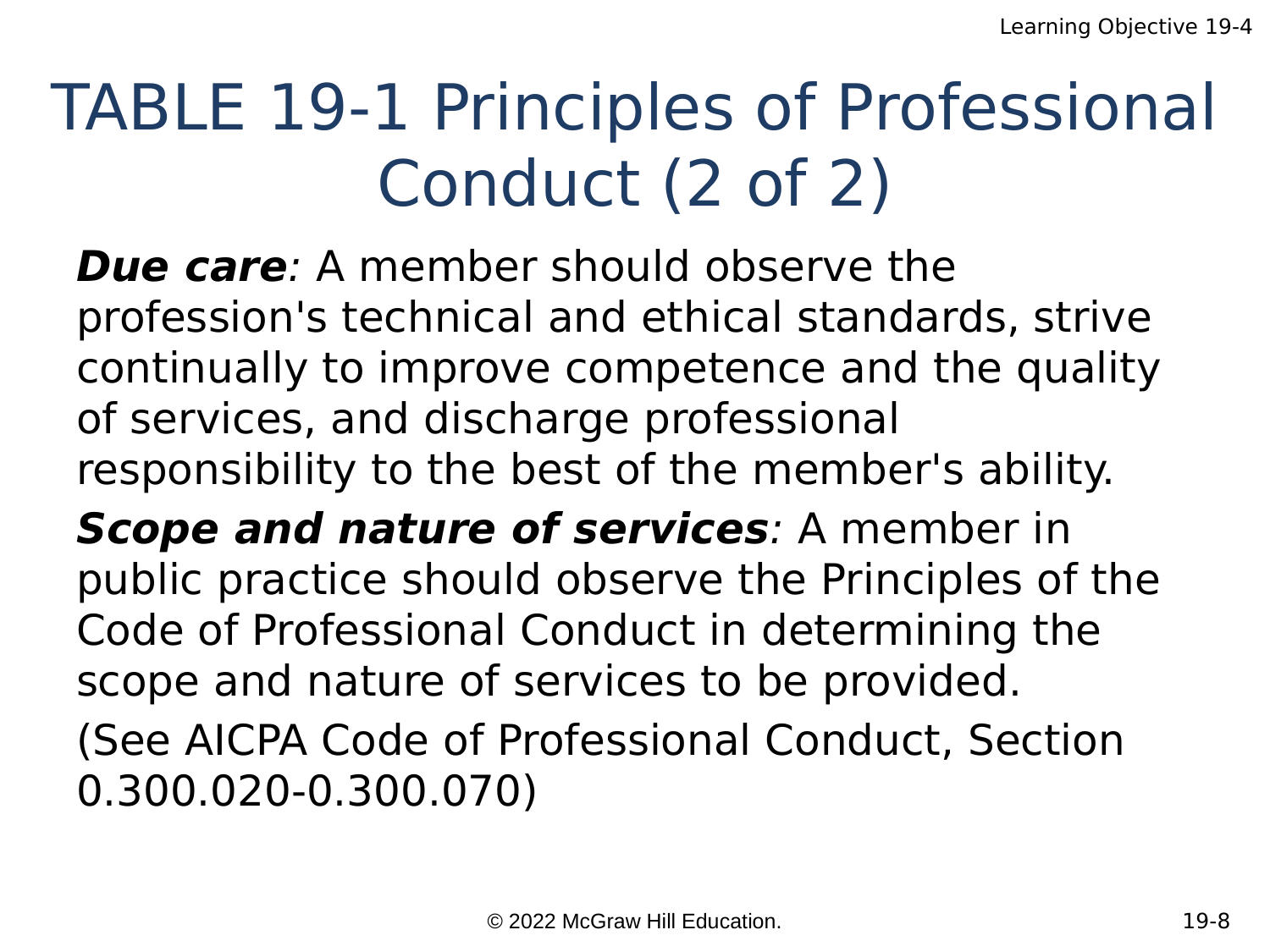

Learning Objective 19-4
# TABLE 19-1 Principles of Professional Conduct (2 of 2)
Due care: A member should observe the profession's technical and ethical standards, strive continually to improve competence and the quality of services, and discharge professional responsibility to the best of the member's ability.
Scope and nature of services: A member in public practice should observe the Principles of the Code of Professional Conduct in determining the scope and nature of services to be provided.
(See AICPA Code of Professional Conduct, Section 0.300.020-0.300.070)